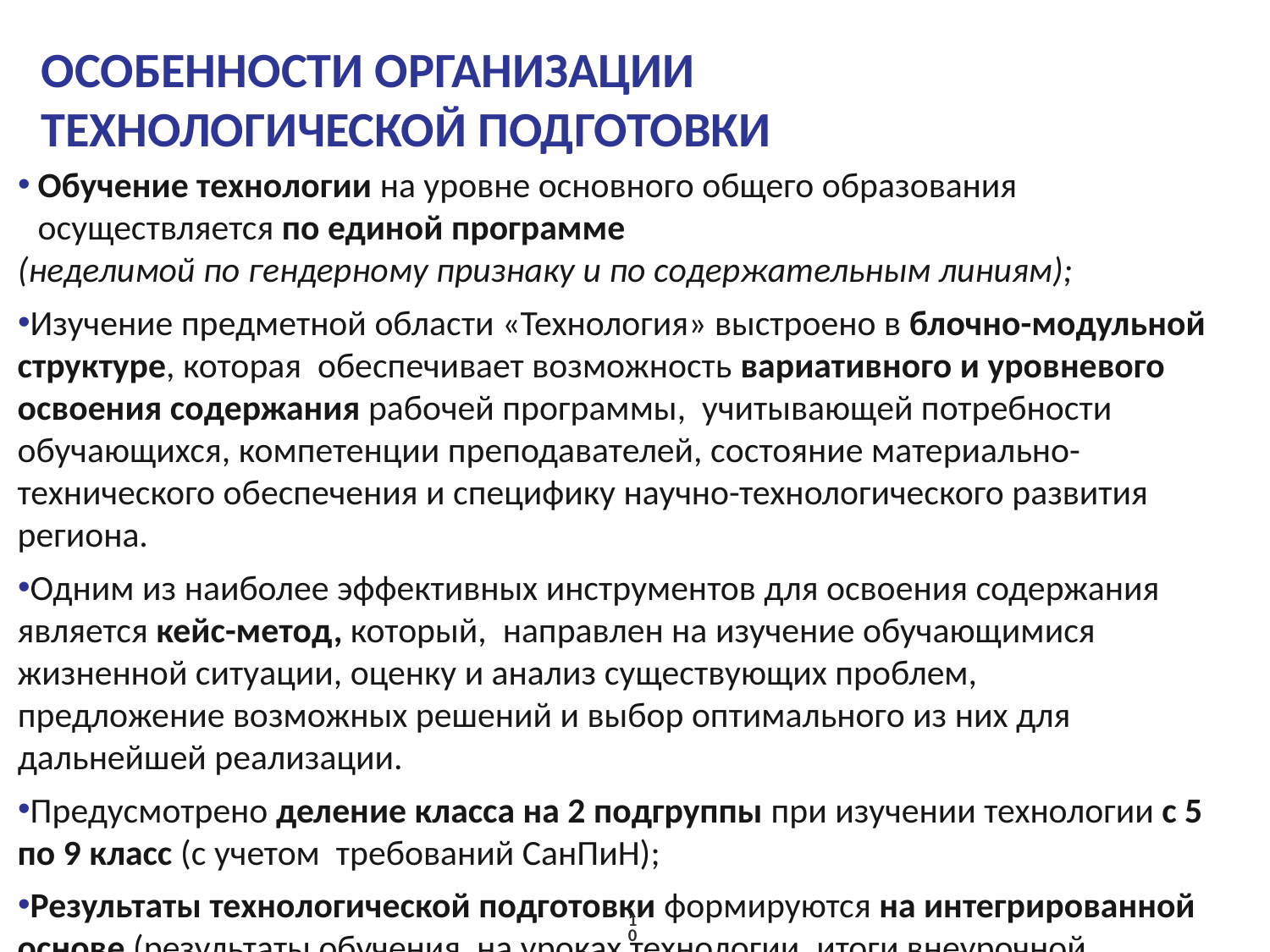

ОСОБЕННОСТИ ОРГАНИЗАЦИИ ТЕХНОЛОГИЧЕСКОЙ ПОДГОТОВКИ
Обучение технологии на уровне основного общего образования осуществляется по единой программе
(неделимой по гендерному признаку и по содержательным линиям);
Изучение предметной области «Технология» выстроено в блочно-модульной структуре, которая  обеспечивает возможность вариативного и уровневого освоения содержания рабочей программы,  учитывающей потребности обучающихся, компетенции преподавателей, состояние материально-  технического обеспечения и специфику научно-технологического развития региона.
Одним из наиболее эффективных инструментов для освоения содержания является кейс-метод, который,  направлен на изучение обучающимися жизненной ситуации, оценку и анализ существующих проблем,
предложение возможных решений и выбор оптимального из них для дальнейшей реализации.
Предусмотрено деление класса на 2 подгруппы при изучении технологии с 5 по 9 класс (с учетом  требований СанПиН);
Результаты технологической подготовки формируются на интегрированной основе (результаты обучения  на уроках технологии, итоги внеурочной деятельности (в рамках одной школы) и результаты социально-  ориентированной деятельности и дополнительного образования).
10